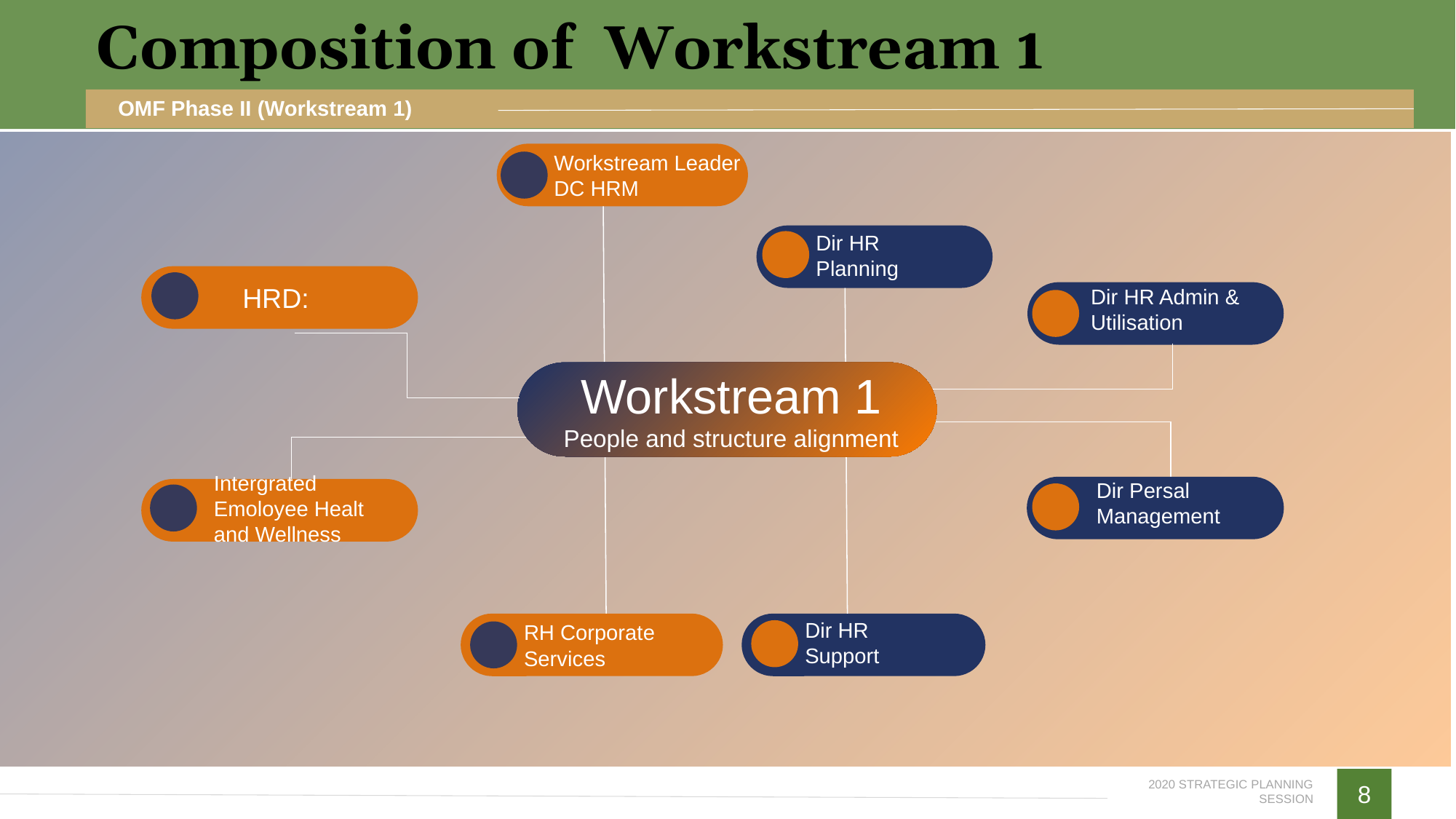

Composition of  Workstream 1
OMF Phase II (Workstream 1)

Workstream Leader
DC HRM

Dir HR Planning

HRD:

Dir HR Admin & Utilisation

Workstream 1
People and structure alignment
Intergrated  Emoloyee Healt and Wellness
Dir Persal
Management

Dir HR
Support
RH Corporate Services